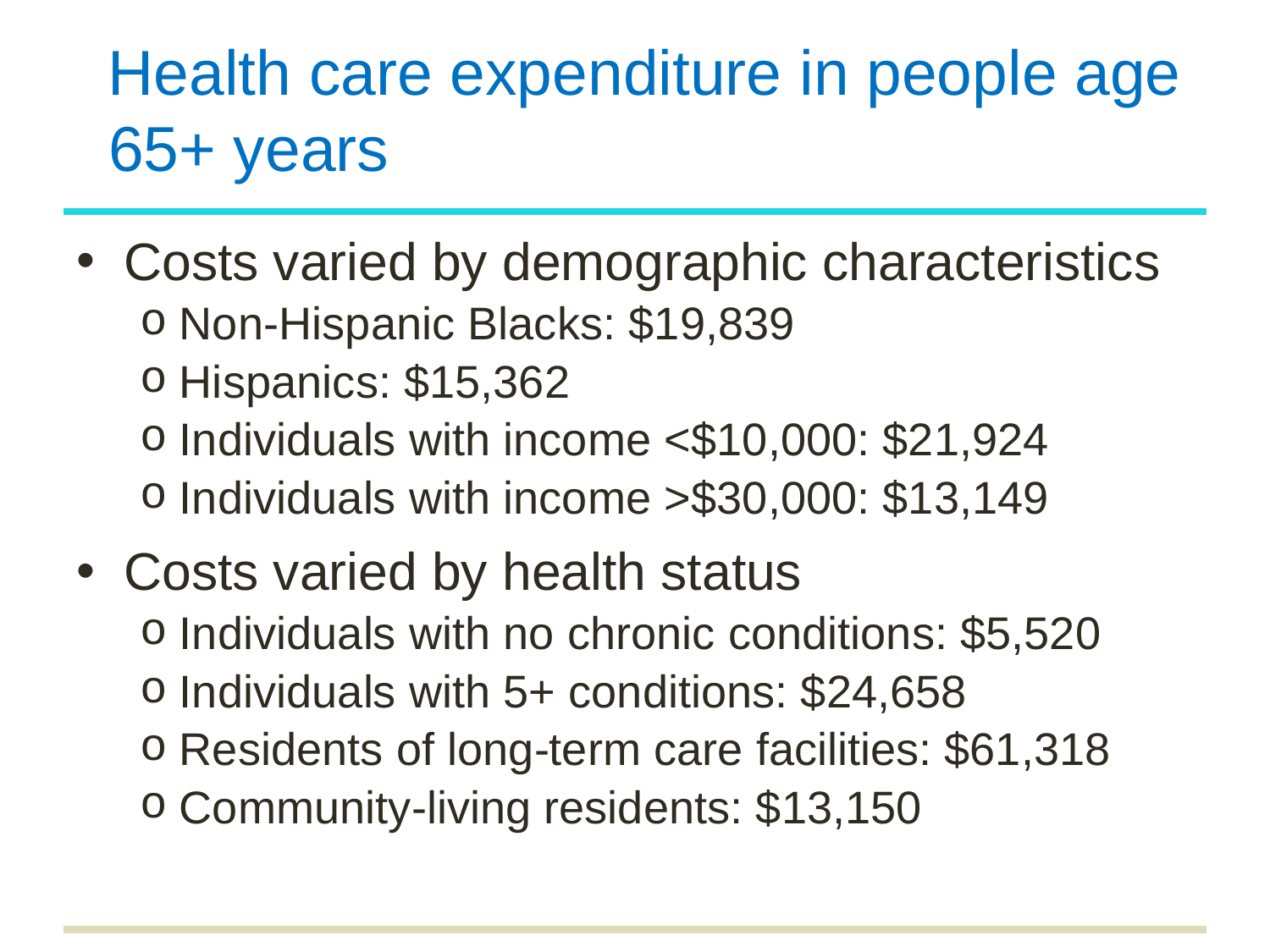

# Health care expenditure in people age 65+ years
Costs varied by demographic characteristics
Non-Hispanic Blacks: $19,839
Hispanics: $15,362
Individuals with income <$10,000: $21,924
Individuals with income >$30,000: $13,149
Costs varied by health status
Individuals with no chronic conditions: $5,520
Individuals with 5+ conditions: $24,658
Residents of long-term care facilities: $61,318
Community-living residents: $13,150